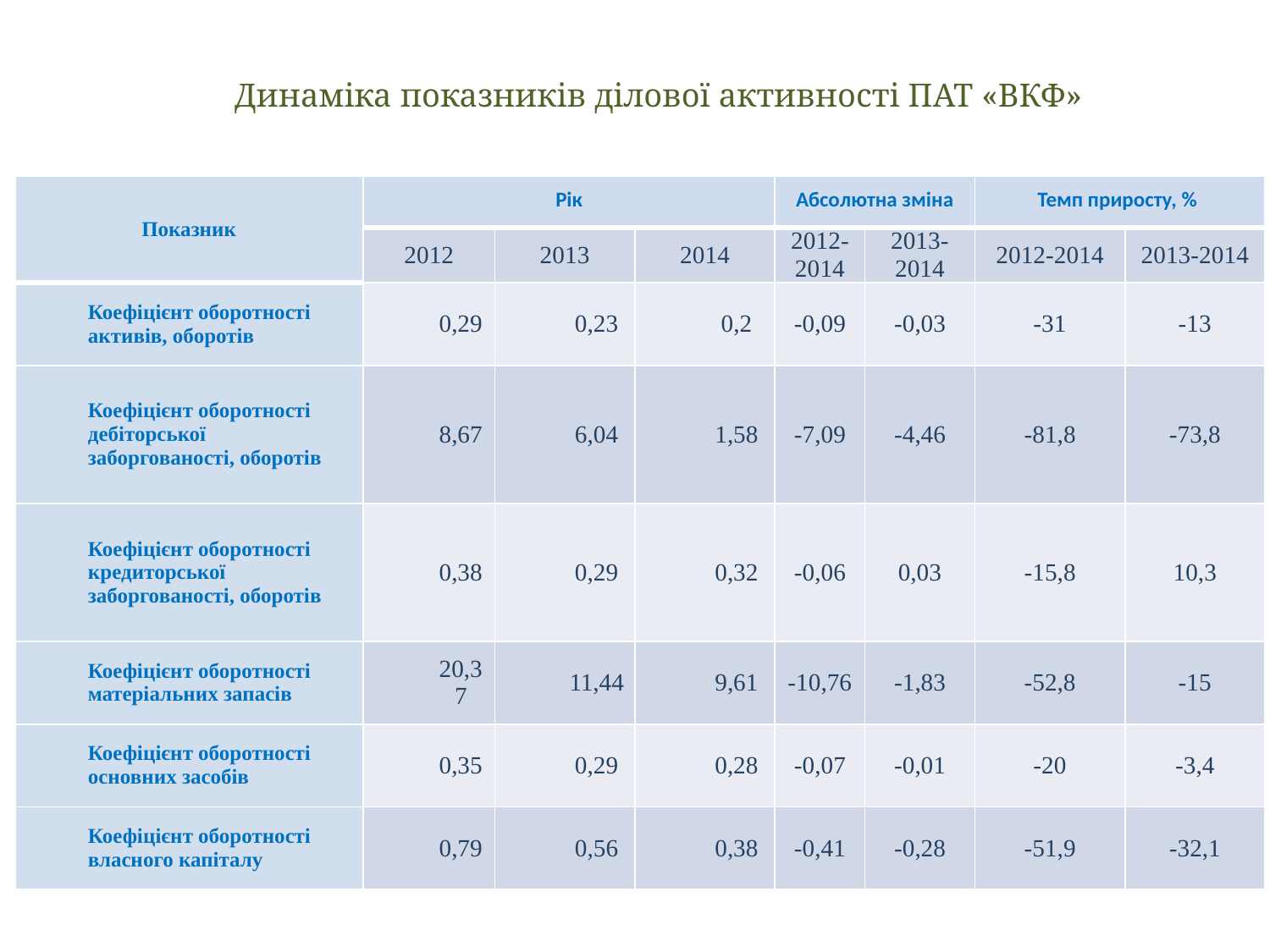

# Динаміка показників ділової активності ПАТ «ВКФ»
| Показник | Рік |  |  | Абсолютна зміна |  | Темп приросту, % |  |
| --- | --- | --- | --- | --- | --- | --- | --- |
|  | 2012 | 2013 | 2014 | 2012-2014 | 2013-2014 | 2012-2014 | 2013-2014 |
| Коефіцієнт оборотності активів, оборотів | 0,29 | 0,23 | 0,2 | -0,09 | -0,03 | -31 | -13 |
| Коефіцієнт оборотності дебіторської заборгованості, оборотів | 8,67 | 6,04 | 1,58 | -7,09 | -4,46 | -81,8 | -73,8 |
| Коефіцієнт оборотності кредиторської заборгованості, оборотів | 0,38 | 0,29 | 0,32 | -0,06 | 0,03 | -15,8 | 10,3 |
| Коефіцієнт оборотності матеріальних запасів | 20,37 | 11,44 | 9,61 | -10,76 | -1,83 | -52,8 | -15 |
| Коефіцієнт оборотності основних засобів | 0,35 | 0,29 | 0,28 | -0,07 | -0,01 | -20 | -3,4 |
| Коефіцієнт оборотності власного капіталу | 0,79 | 0,56 | 0,38 | -0,41 | -0,28 | -51,9 | -32,1 |